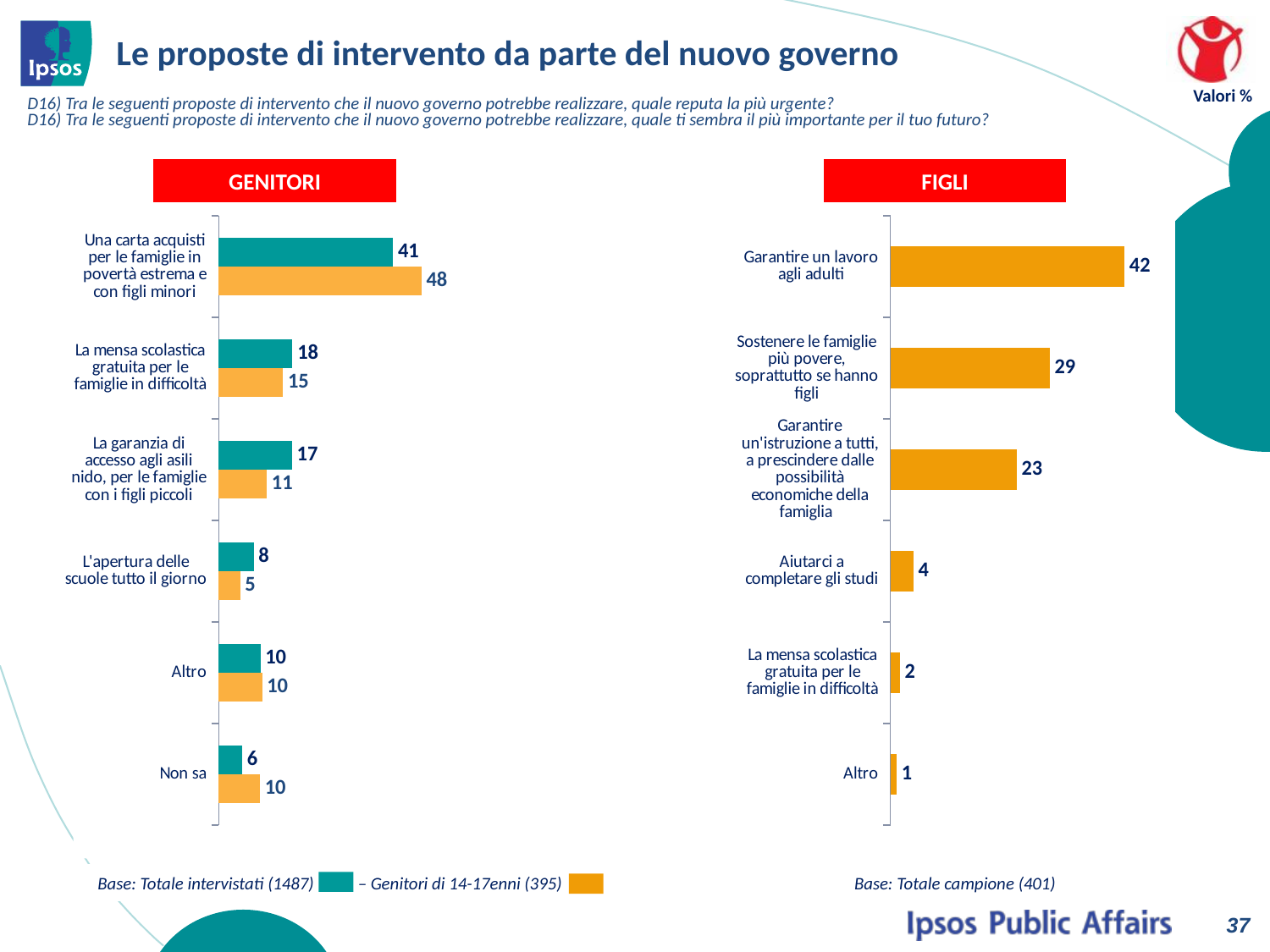

# Le proposte di intervento da parte del nuovo governo
Valori %
D16) Tra le seguenti proposte di intervento che il nuovo governo potrebbe realizzare, quale reputa la più urgente?
D16) Tra le seguenti proposte di intervento che il nuovo governo potrebbe realizzare, quale ti sembra il più importante per il tuo futuro?
GENITORI
FIGLI

### Chart

| Category | 2013 | 2014 |
|---|---|---|
| Una carta acquisti per le famiglie in povertà estrema e con figli minori | 41.4 | 48.1 |
| La mensa scolastica gratuita per le famiglie in difficoltà | 17.5 | 15.3 |
| La garanzia di accesso agli asili nido, per le famiglie con i figli piccoli | 17.4 | 11.4 |
| L'apertura delle scuole tutto il giorno | 8.3 | 5.1 |
| Altro | 9.9 | 10.3 |
| Non sa | 5.6 | 9.8 |

### Chart

| Category | 2013 |
|---|---|
| Garantire un lavoro agli adulti | 41.9 |
| Sostenere le famiglie più povere, soprattutto se hanno figli | 28.5 |
| Garantire un'istruzione a tutti, a prescindere dalle possibilità economiche della famiglia   | 22.6 |
| Aiutarci a completare gli studi | 4.1 |
| La mensa scolastica gratuita per le famiglie in difficoltà | 1.7 |
| Altro | 1.1 |
Base: Totale intervistati (1487)           – Genitori di 14-17enni (395)

Base: Totale campione (401)
37